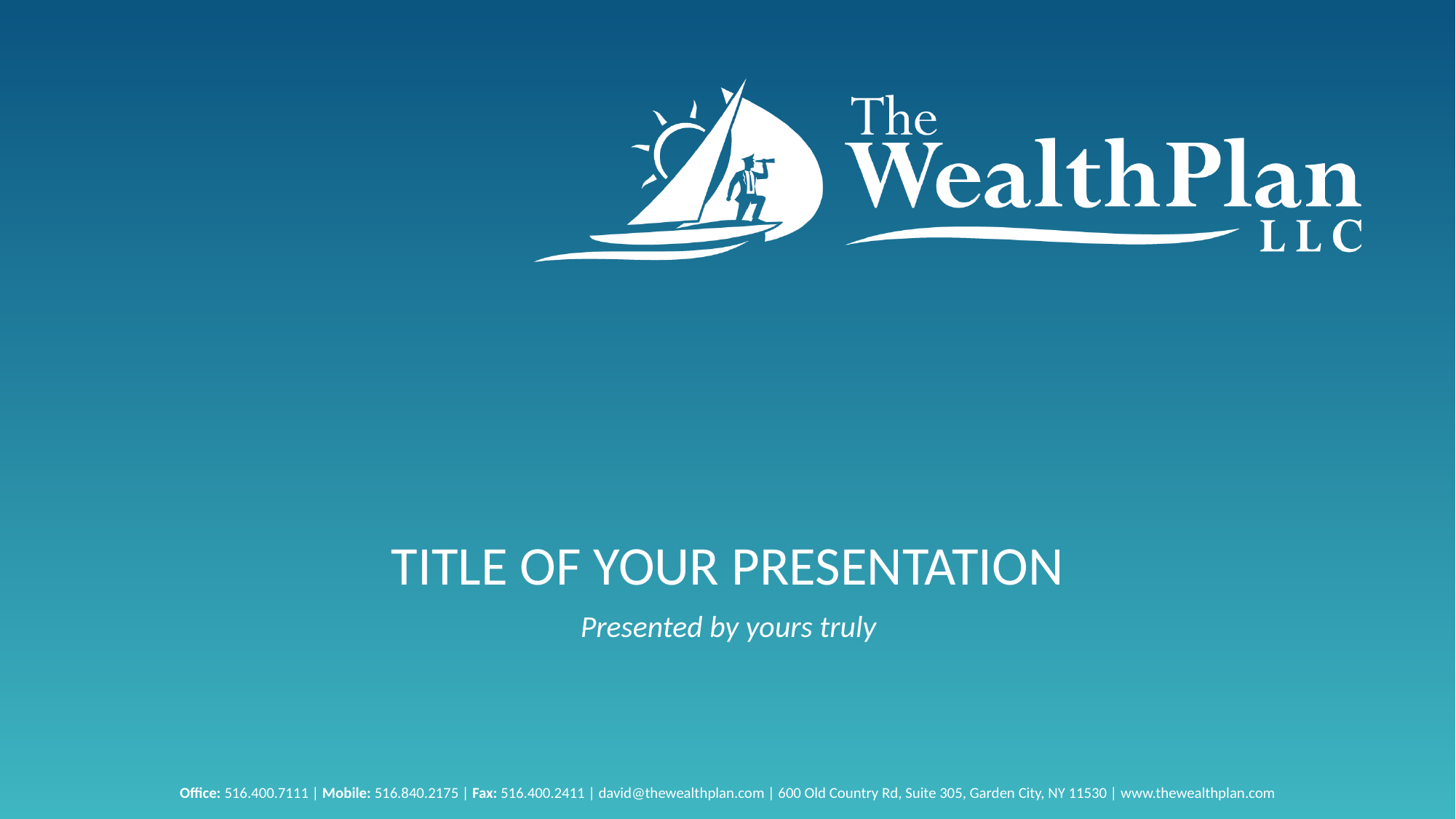

# TITLE OF YOUR PRESENTATION
Presented by yours truly
Office: 516.400.7111 | Mobile: 516.840.2175 | Fax: 516.400.2411 | david@thewealthplan.com | 600 Old Country Rd, Suite 305, Garden City, NY 11530 | www.thewealthplan.com